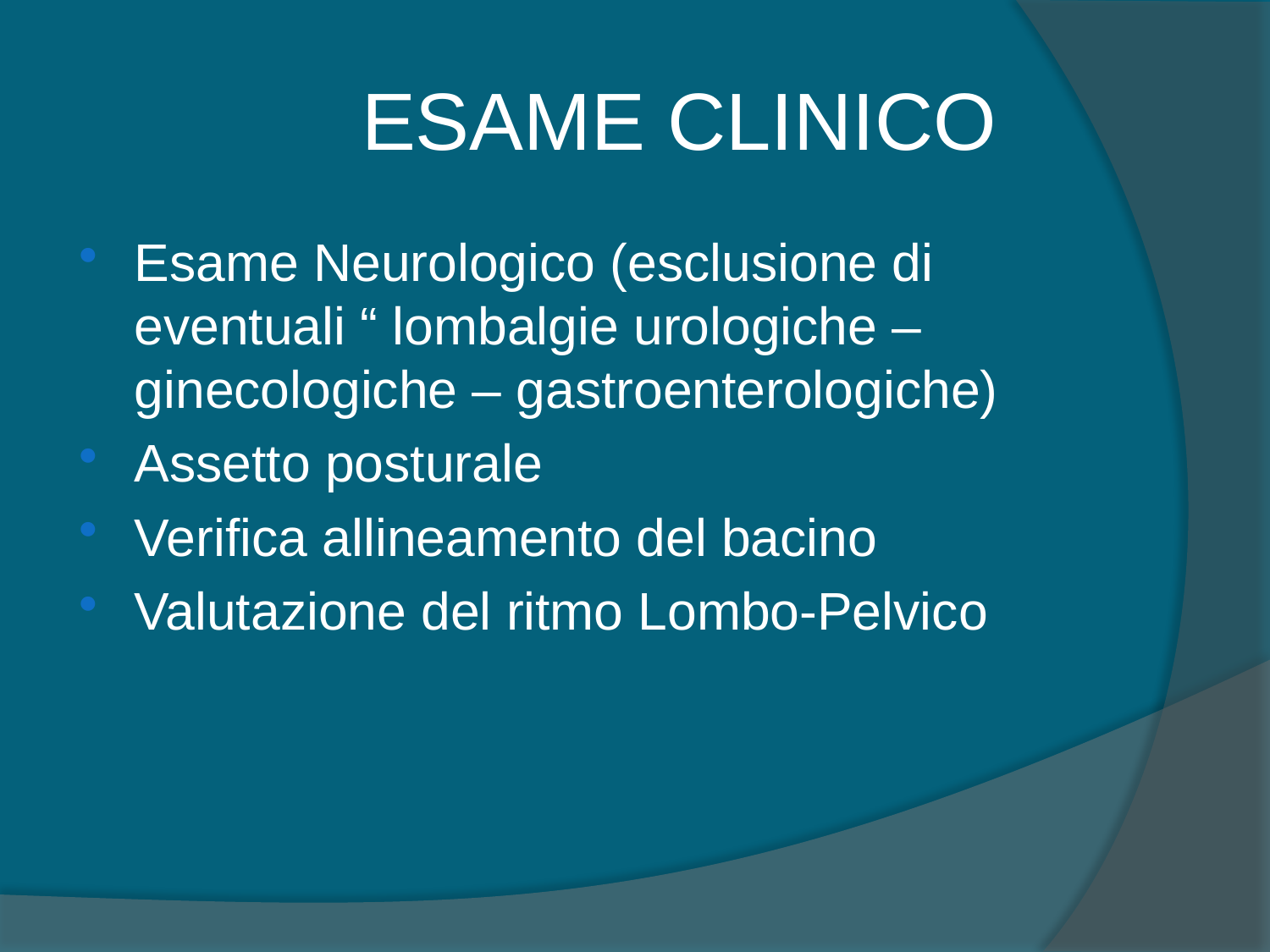

# ESAME CLINICO
Esame Neurologico (esclusione di eventuali “ lombalgie urologiche – ginecologiche – gastroenterologiche)
Assetto posturale
Verifica allineamento del bacino
Valutazione del ritmo Lombo-Pelvico